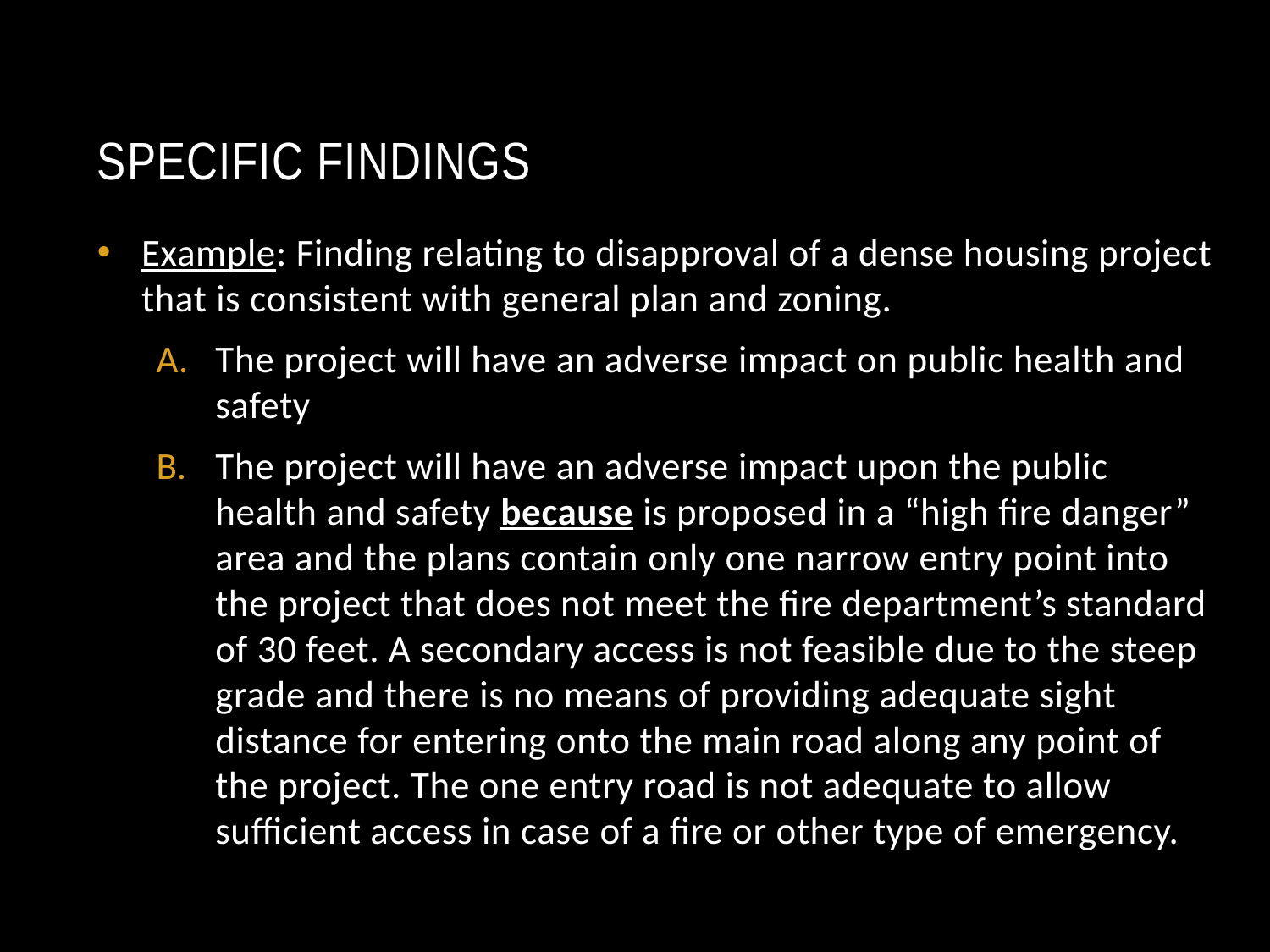

# SPECIFIC FINDINGS
Example: Finding relating to disapproval of a dense housing project that is consistent with general plan and zoning.
The project will have an adverse impact on public health and safety
The project will have an adverse impact upon the public health and safety because is proposed in a “high fire danger” area and the plans contain only one narrow entry point into the project that does not meet the fire department’s standard of 30 feet. A secondary access is not feasible due to the steep grade and there is no means of providing adequate sight distance for entering onto the main road along any point of the project. The one entry road is not adequate to allow sufficient access in case of a fire or other type of emergency.